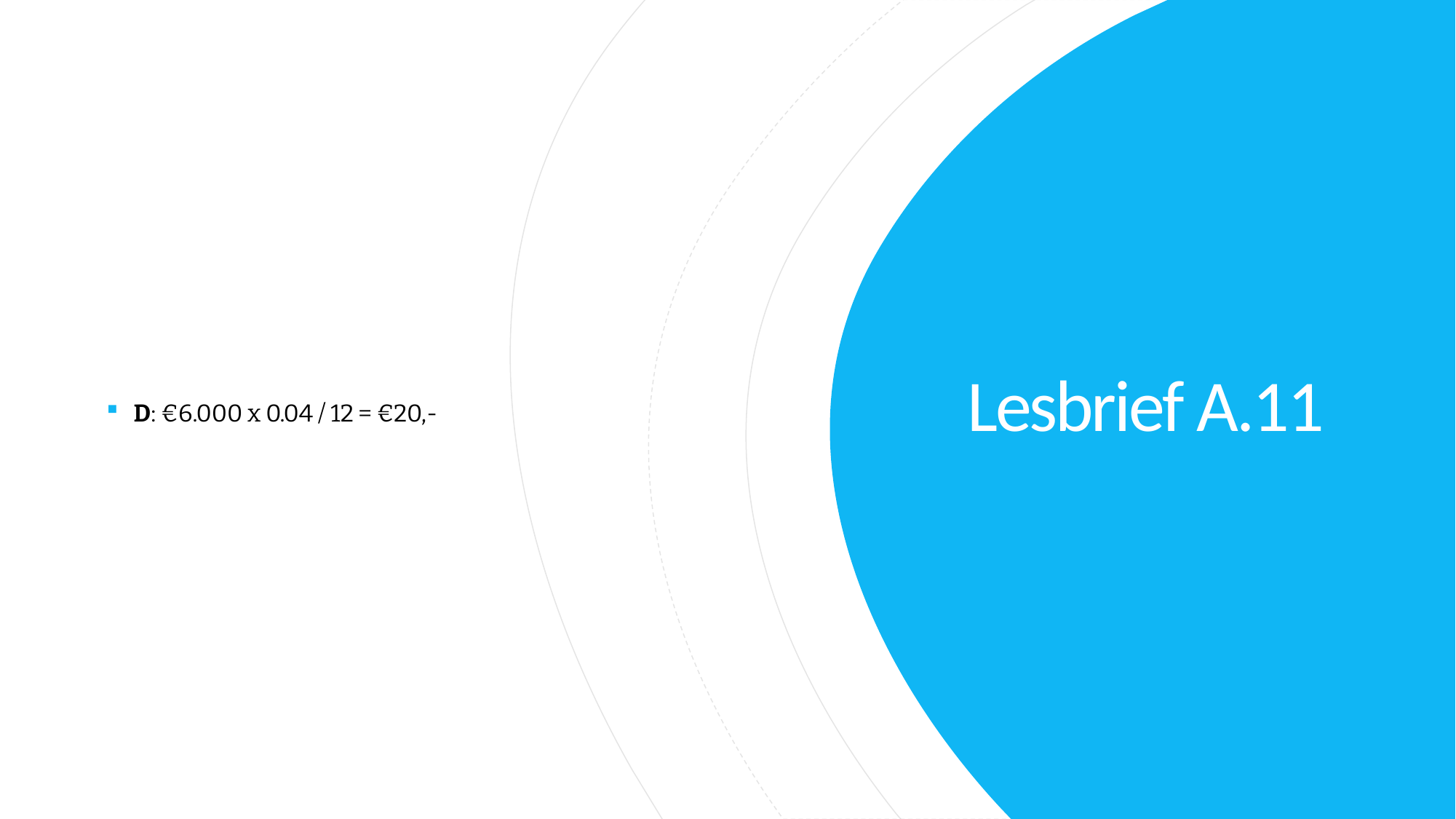

D: €6.000 x 0.04 / 12 = €20,-
# Lesbrief A.11